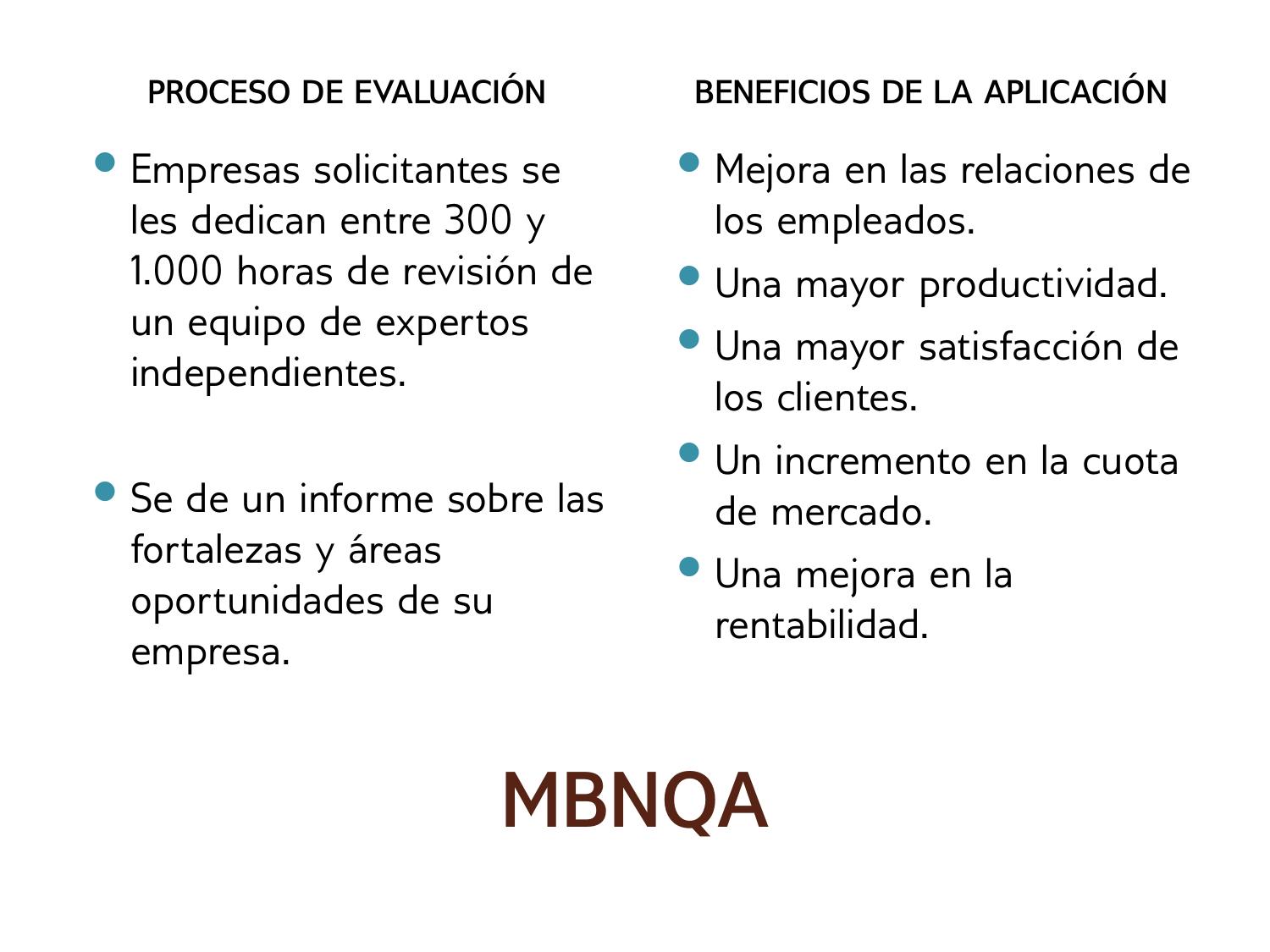

PROCESO DE EVALUACIÓN
BENEFICIOS DE LA APLICACIÓN
Empresas solicitantes se les dedican entre 300 y 1.000 horas de revisión de un equipo de expertos independientes.

Se de un informe sobre las fortalezas y áreas oportunidades de su empresa.
Mejora en las relaciones de los empleados.
Una mayor productividad.
Una mayor satisfacción de los clientes.
Un incremento en la cuota de mercado.
Una mejora en la rentabilidad.
# MBNQA